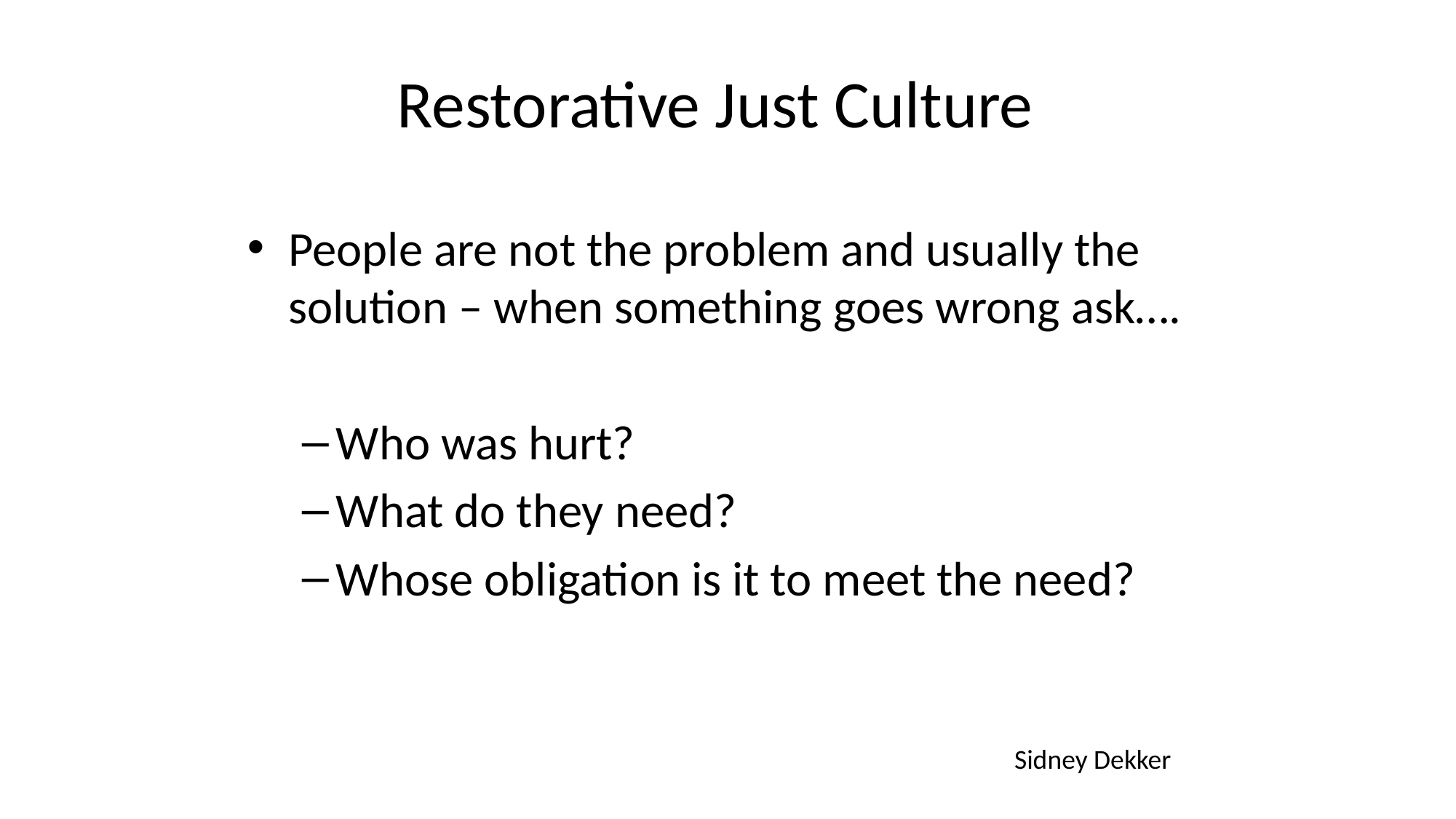

# Restorative Just Culture
People are not the problem and usually the solution – when something goes wrong ask….

Who was hurt?
What do they need?
Whose obligation is it to meet the need?

Sidney Dekker